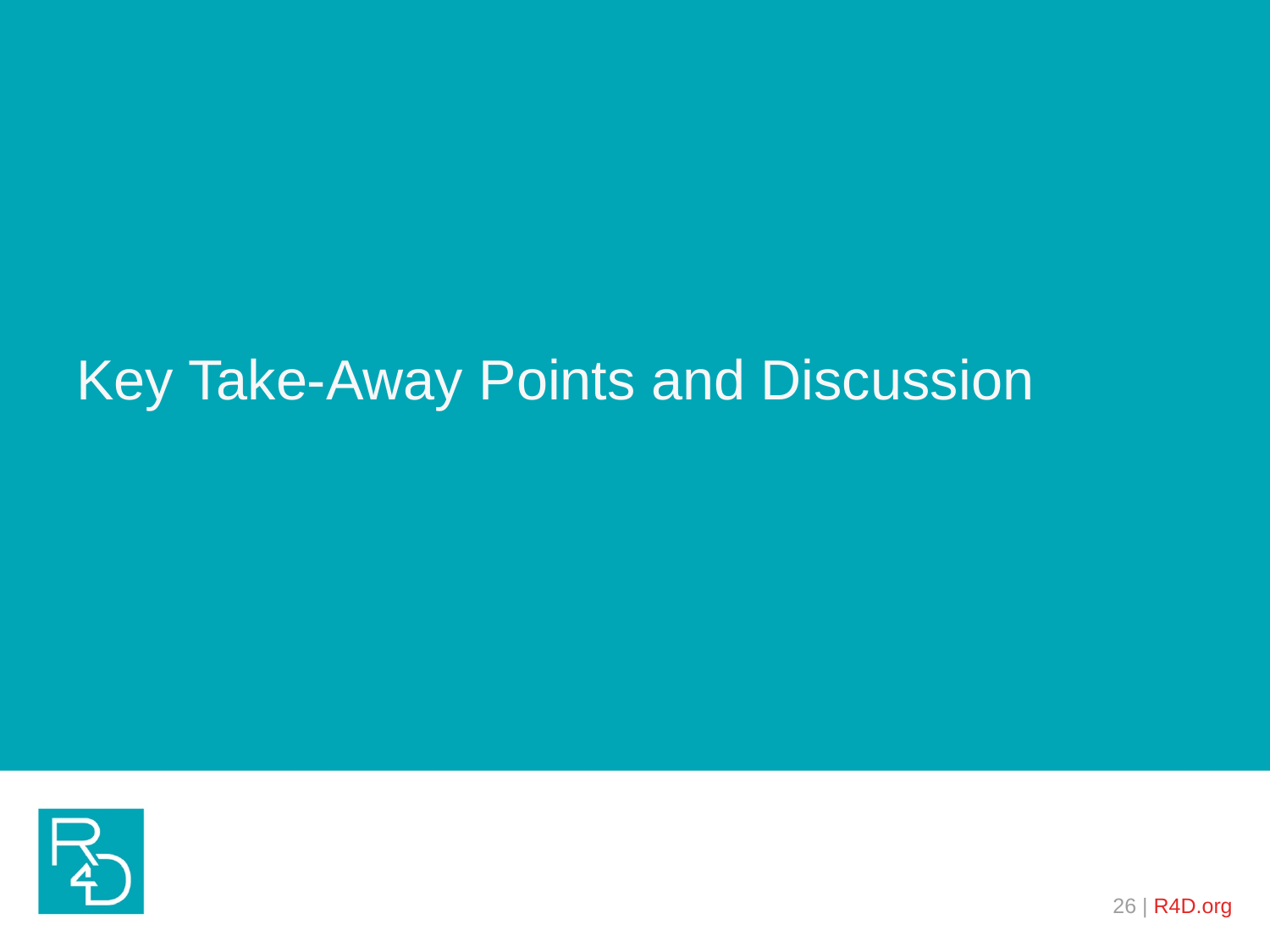

# Key Take-Away Points and Discussion
26 | R4D.org